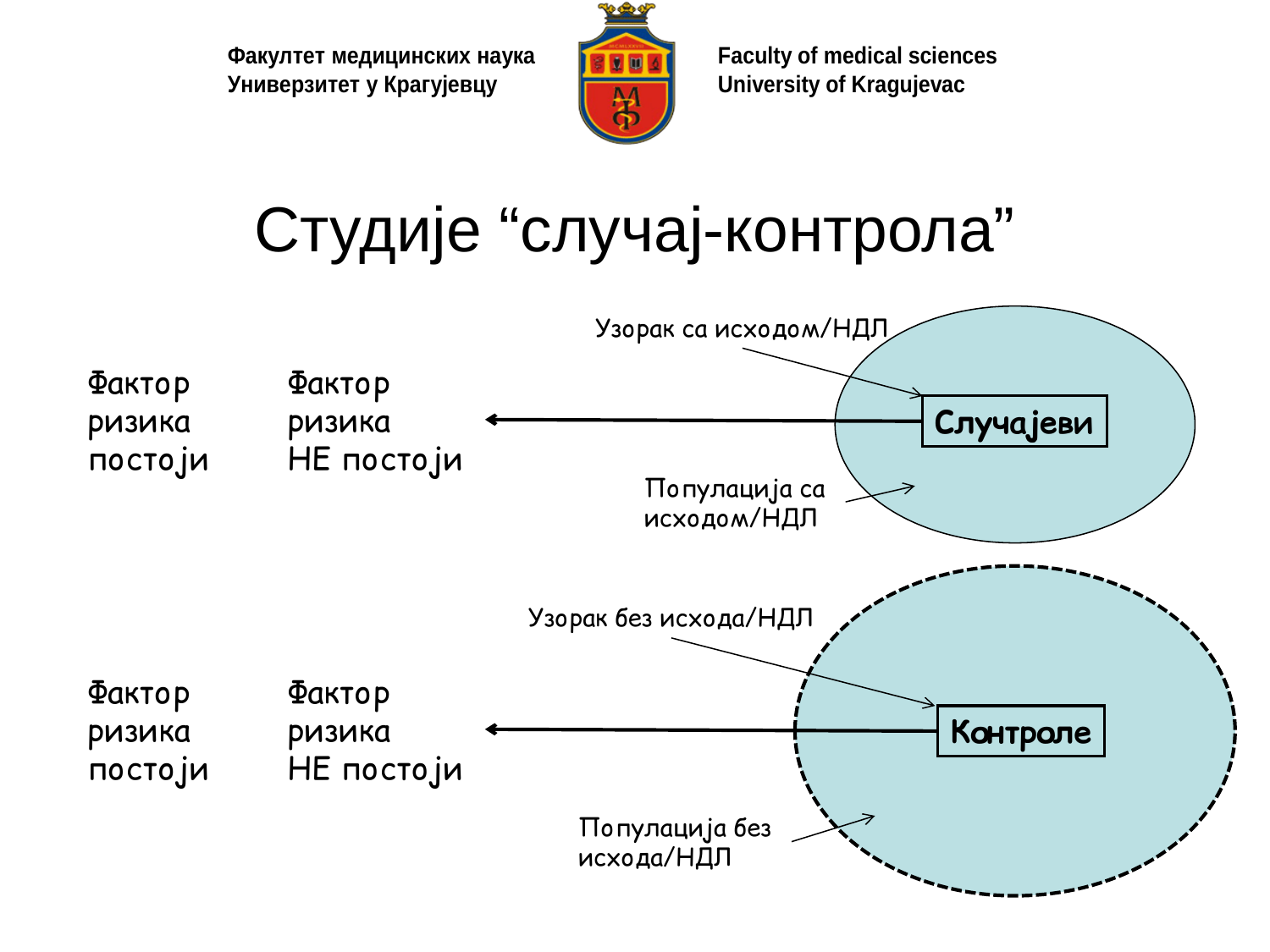

# Студије “случај-контрола”
Узорак са исходом/НДЛ

Фактор ризика постоји
Фактор ризика
НЕ постоји
Случајеви
Популација са
исходом/НДЛ

Узорак без исхода/НДЛ
Фактор ризика постоји
Фактор ризика
НЕ постоји
Контроле
Популација без
исхода/НДЛ